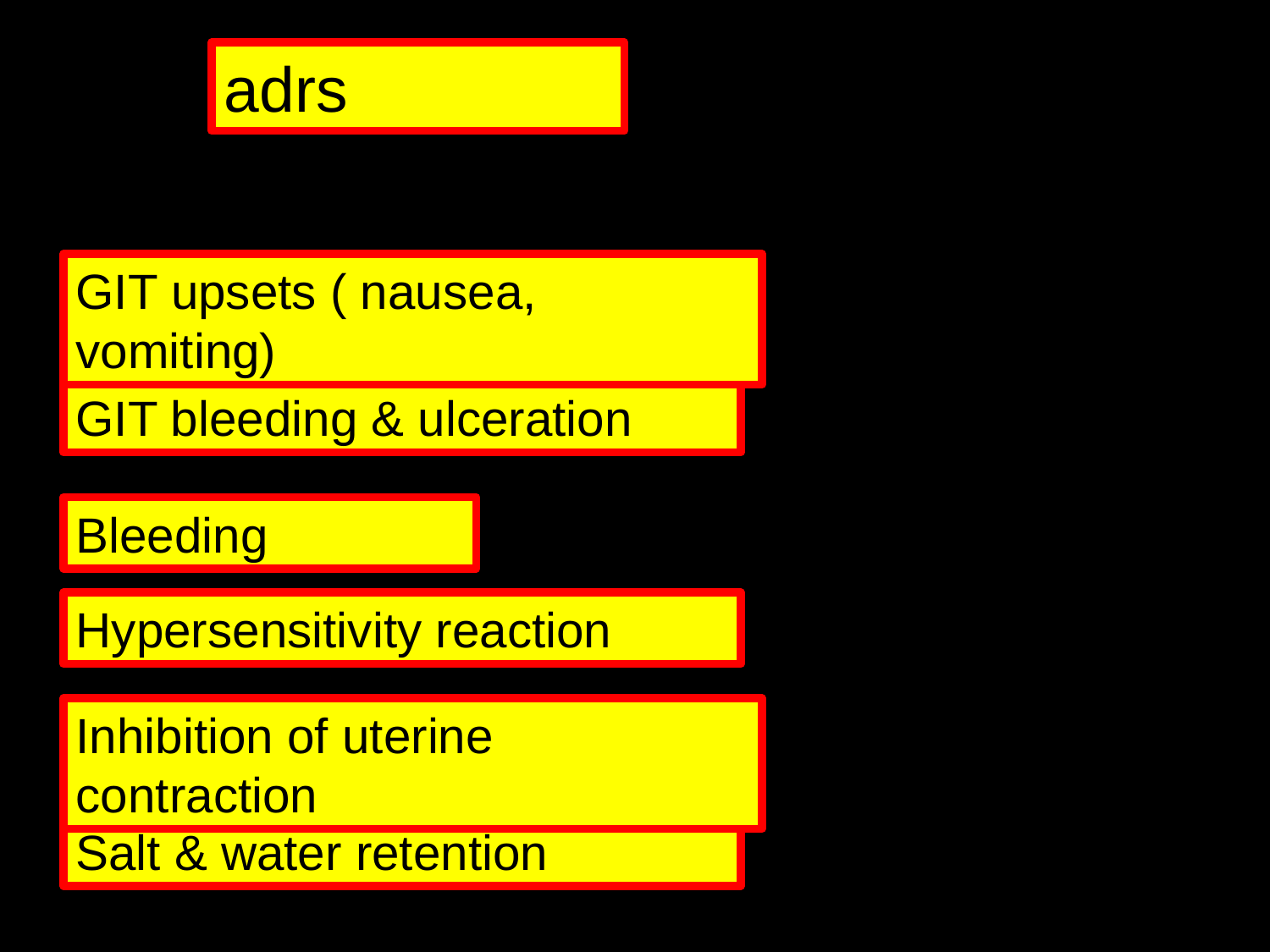

adrs
GIT upsets ( nausea, vomiting)
GIT bleeding & ulceration
Bleeding
Hypersensitivity reaction
Inhibition of uterine contraction
Salt & water retention